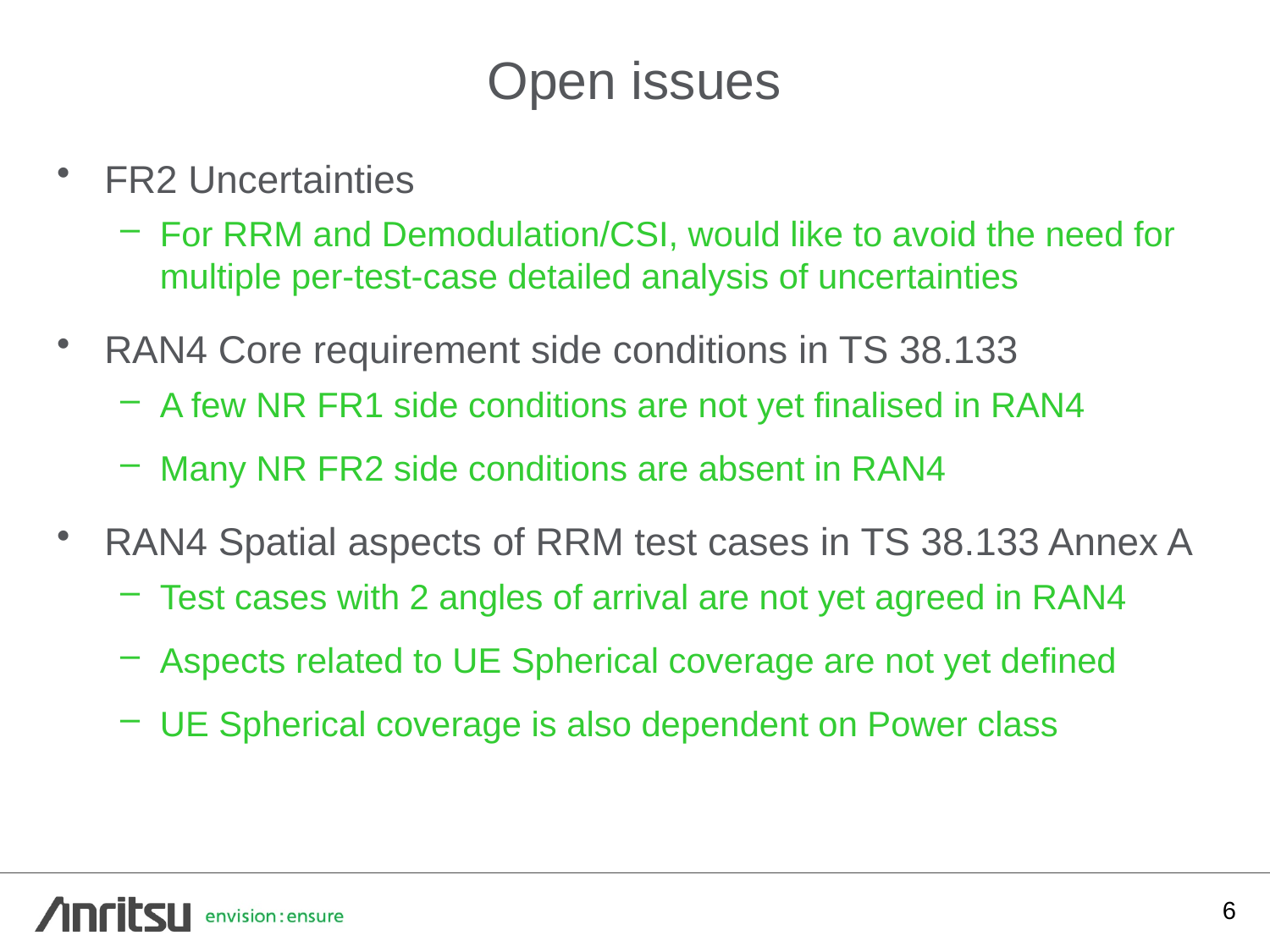

# Open issues
FR2 Uncertainties
For RRM and Demodulation/CSI, would like to avoid the need for multiple per-test-case detailed analysis of uncertainties
RAN4 Core requirement side conditions in TS 38.133
A few NR FR1 side conditions are not yet finalised in RAN4
Many NR FR2 side conditions are absent in RAN4
RAN4 Spatial aspects of RRM test cases in TS 38.133 Annex A
Test cases with 2 angles of arrival are not yet agreed in RAN4
Aspects related to UE Spherical coverage are not yet defined
UE Spherical coverage is also dependent on Power class

6